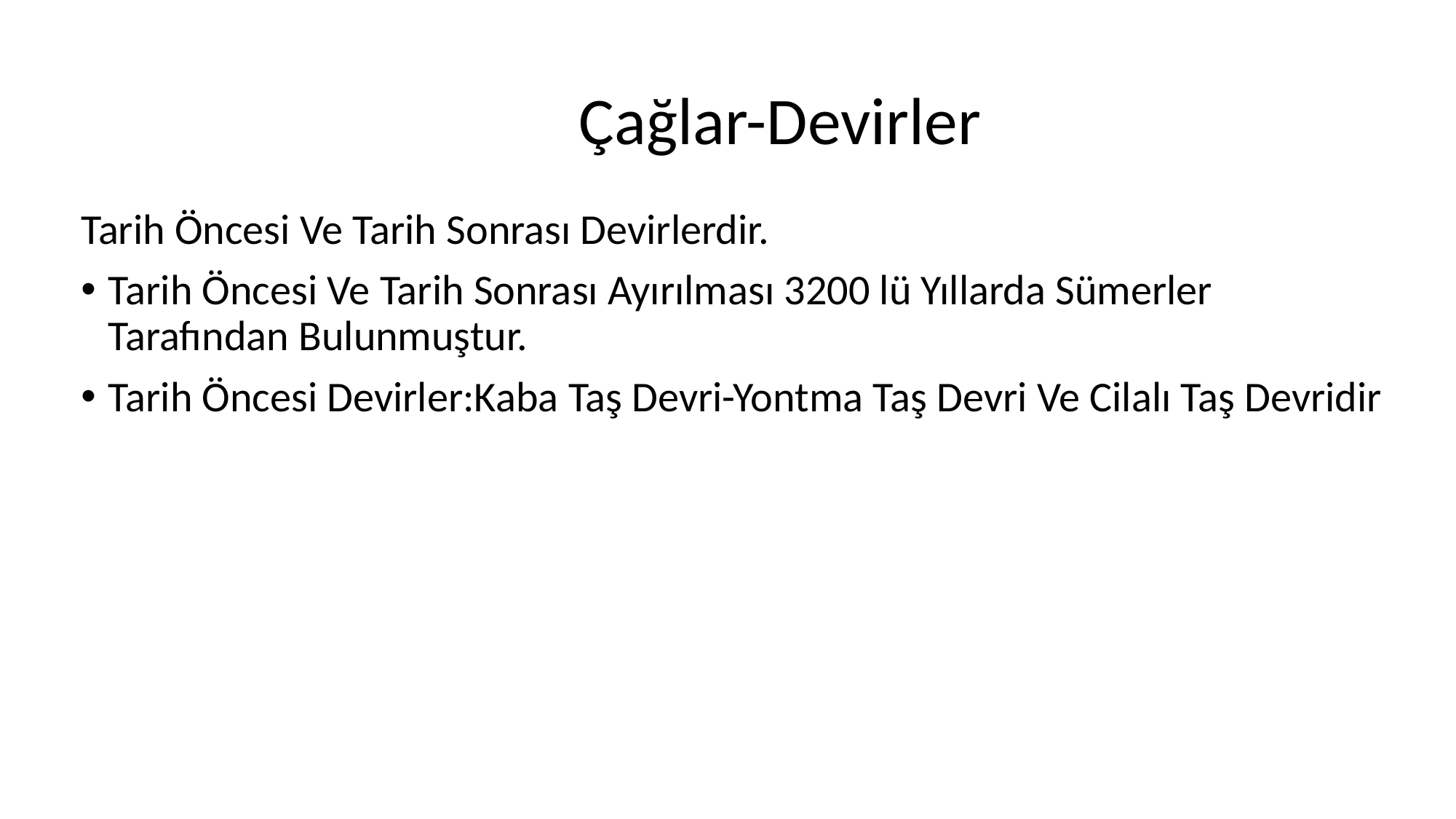

# Çağlar-Devirler
Tarih Öncesi Ve Tarih Sonrası Devirlerdir.
Tarih Öncesi Ve Tarih Sonrası Ayırılması 3200 lü Yıllarda Sümerler Tarafından Bulunmuştur.
Tarih Öncesi Devirler:Kaba Taş Devri-Yontma Taş Devri Ve Cilalı Taş Devridir